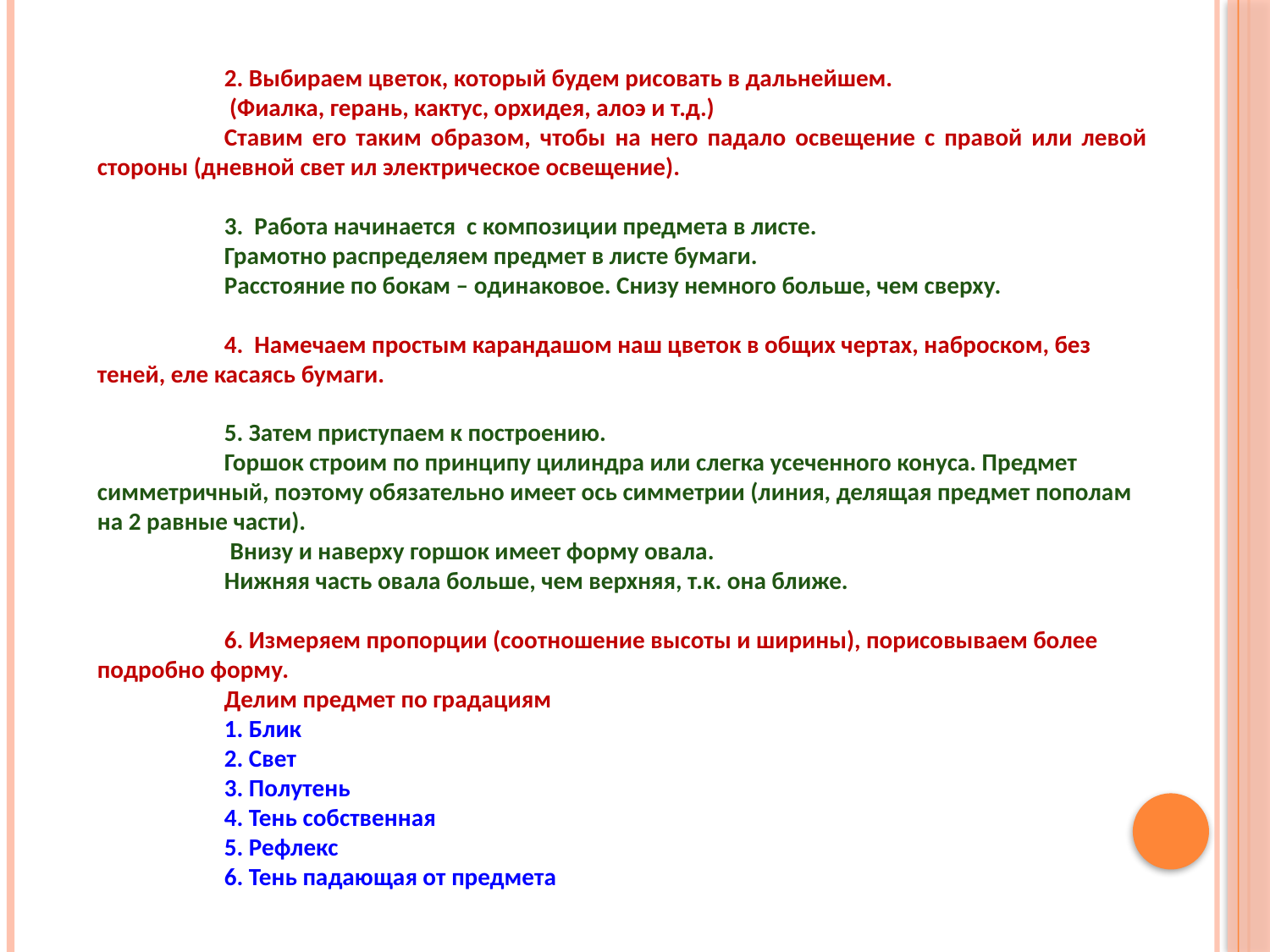

2. Выбираем цветок, который будем рисовать в дальнейшем.
                        (Фиалка, герань, кактус, орхидея, алоэ и т.д.)
	Ставим его таким образом, чтобы на него падало освещение с правой или левой стороны (дневной свет ил электрическое освещение).

	3.  Работа начинается  с композиции предмета в листе.
	Грамотно распределяем предмет в листе бумаги.
	Расстояние по бокам – одинаковое. Снизу немного больше, чем сверху.

	4.  Намечаем простым карандашом наш цветок в общих чертах, наброском, без теней, еле касаясь бумаги.

	5. Затем приступаем к построению.
	Горшок строим по принципу цилиндра или слегка усеченного конуса. Предмет симметричный, поэтому обязательно имеет ось симметрии (линия, делящая предмет пополам на 2 равные части).
	 Внизу и наверху горшок имеет форму овала.
	Нижняя часть овала больше, чем верхняя, т.к. она ближе.

	6. Измеряем пропорции (соотношение высоты и ширины), порисовываем более подробно форму.
	Делим предмет по градациям
	1. Блик
	2. Свет
	3. Полутень
	4. Тень собственная
	5. Рефлекс
	6. Тень падающая от предмета